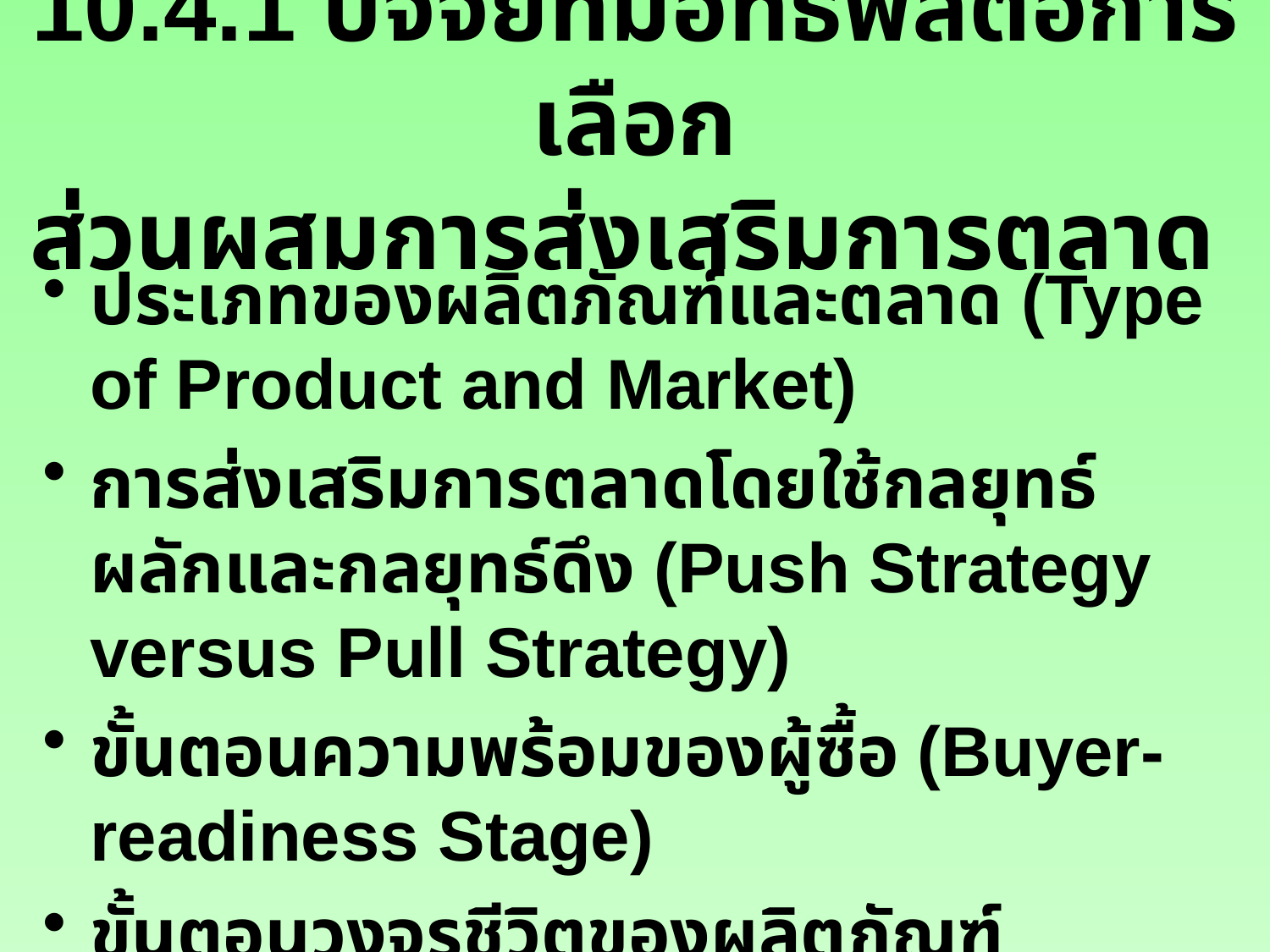

# 10.4.1 ปัจจัยที่มีอิทธิพลต่อการเลือก ส่วนผสมการส่งเสริมการตลาด
ประเภทของผลิตภัณฑ์และตลาด (Type of Product and Market)
การส่งเสริมการตลาดโดยใช้กลยุทธ์ผลักและกลยุทธ์ดึง (Push Strategy versus Pull Strategy)
ขั้นตอนความพร้อมของผู้ซื้อ (Buyer-readiness Stage)
ขั้นตอนวงจรชีวิตของผลิตภัณฑ์ (Product-life-cycle Stage)
ขนาดของเงินทุน (Funds Available)